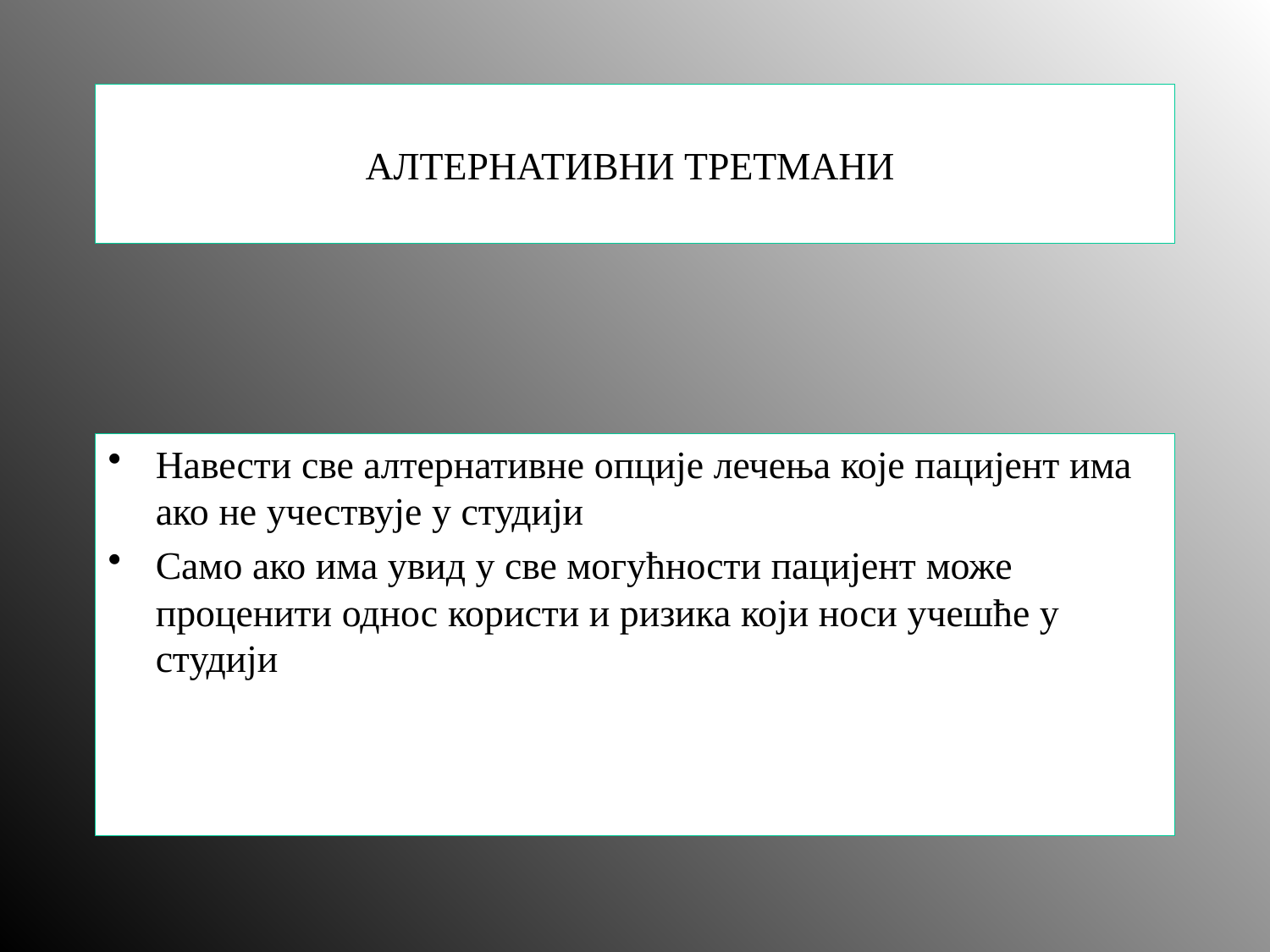

# АЛТЕРНАТИВНИ ТРЕТМАНИ
Навести све алтернативне опције лечења које пацијент има ако не учествује у студији
Само ако има увид у све могућности пацијент може проценити однос користи и ризика који носи учешће у студији